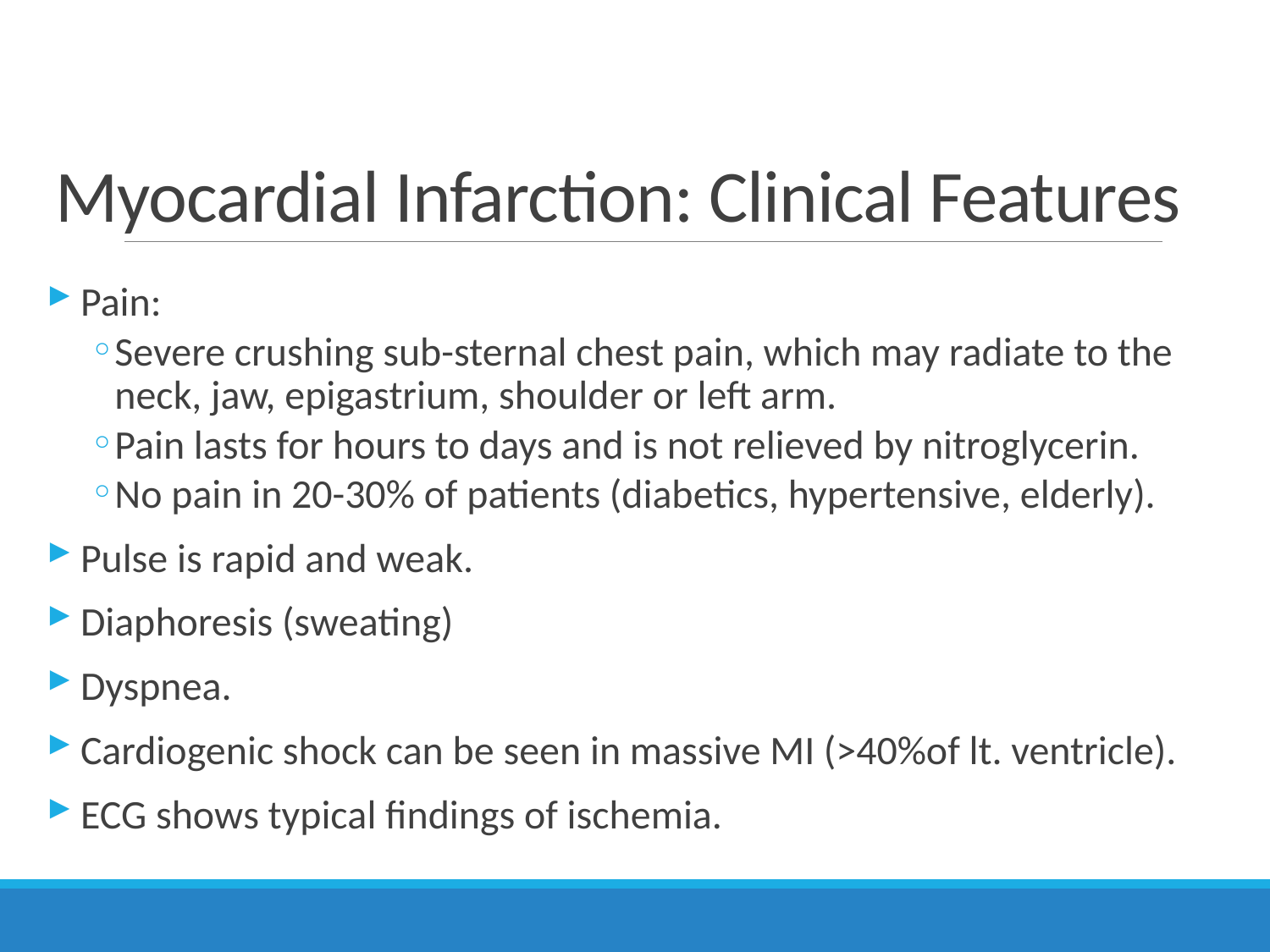

# Myocardial Infarction: Clinical Features
Pain:
Severe crushing sub-sternal chest pain, which may radiate to the neck, jaw, epigastrium, shoulder or left arm.
Pain lasts for hours to days and is not relieved by nitroglycerin.
No pain in 20-30% of patients (diabetics, hypertensive, elderly).
Pulse is rapid and weak.
Diaphoresis (sweating)
Dyspnea.
Cardiogenic shock can be seen in massive MI (>40%of lt. ventricle).
ECG shows typical findings of ischemia.